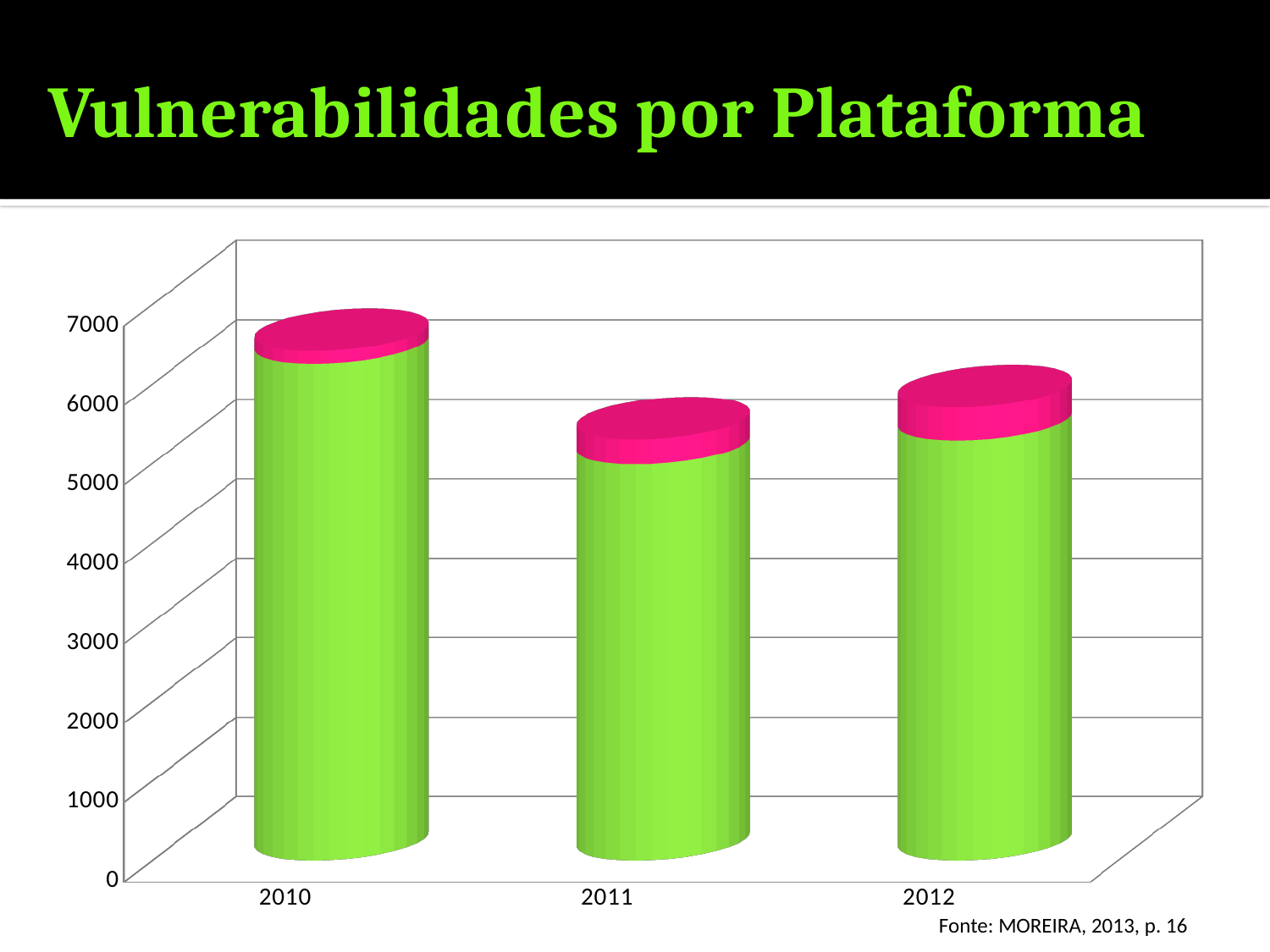

# Vulnerabilidades por Plataforma

[unsupported chart]

Fonte: MOREIRA, 2013, p. 16